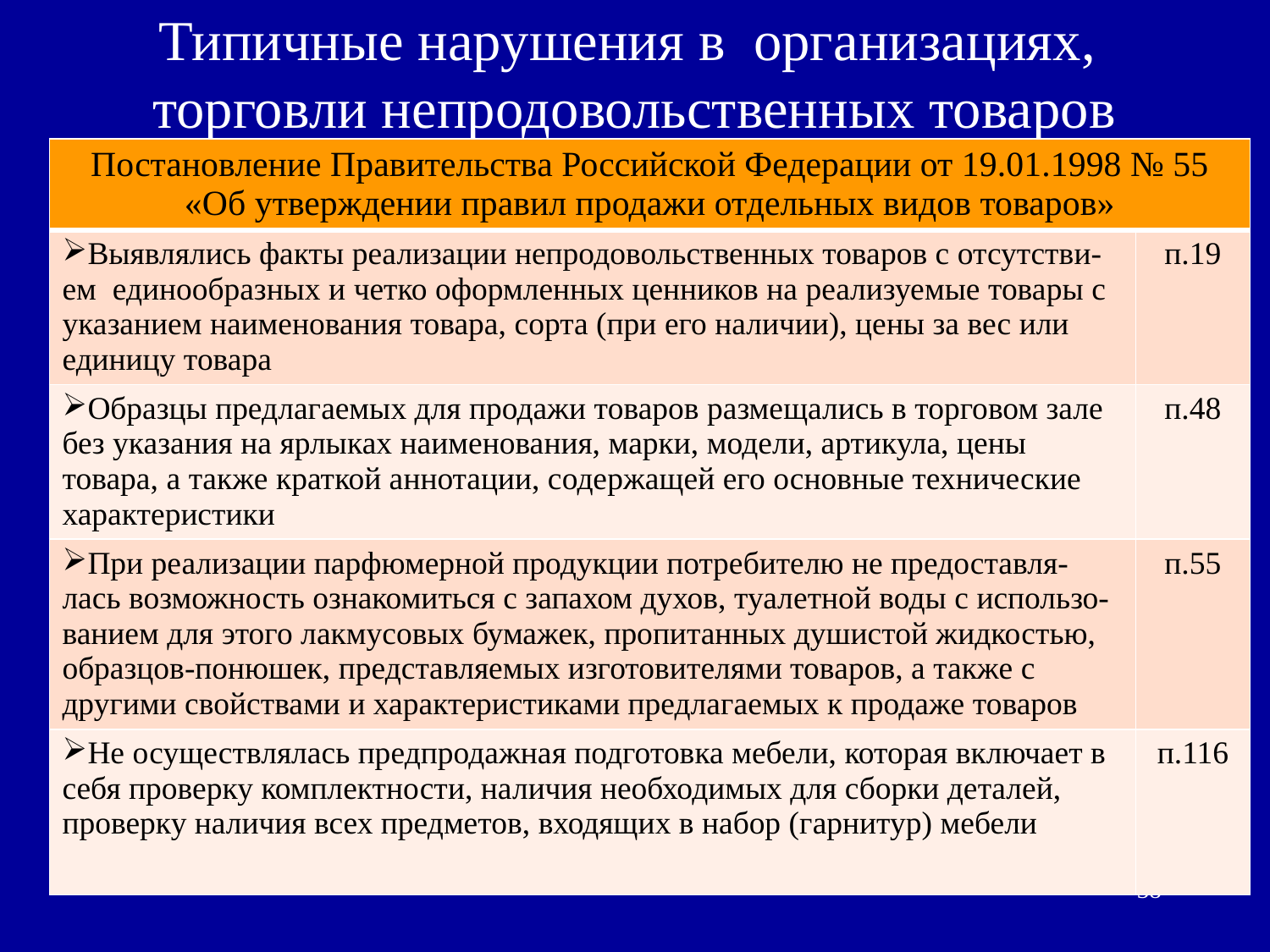

# Типичные нарушения в  организациях,  торговли непродовольственных товаров
| Постановление Правительства Российской Федерации от 19.01.1998 № 55 «Об утверждении правил продажи отдельных видов товаров» |  |
| --- | --- |
| Выявлялись факты реализации непродовольственных товаров с отсутстви-ем единообразных и четко оформленных ценников на реализуемые товары с указанием наименования товара, сорта (при его наличии), цены за вес или единицу товара | п.19 |
| Образцы предлагаемых для продажи товаров размещались в торговом зале без указания на ярлыках наименования, марки, модели, артикула, цены товара, а также краткой аннотации, содержащей его основные технические характеристики | п.48 |
| При реализации парфюмерной продукции потребителю не предоставля-лась возможность ознакомиться с запахом духов, туалетной воды с использо-ванием для этого лакмусовых бумажек, пропитанных душистой жидкостью, образцов-понюшек, представляемых изготовителями товаров, а также с другими свойствами и характеристиками предлагаемых к продаже товаров | п.55 |
| Не осуществлялась предпродажная подготовка мебели, которая включает в себя проверку комплектности, наличия необходимых для сборки деталей, проверку наличия всех предметов, входящих в набор (гарнитур) мебели | п.116 |
38